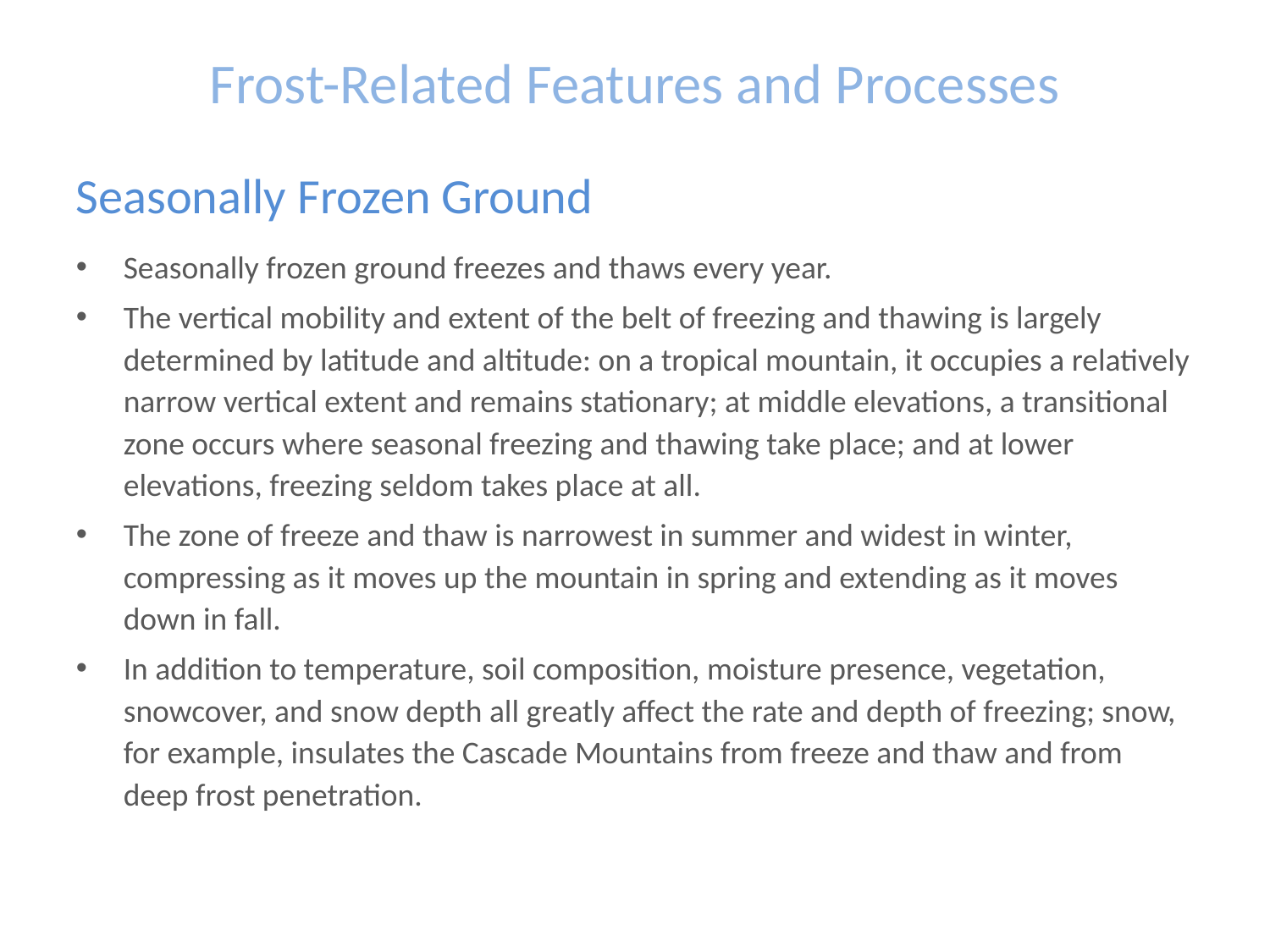

# Frost-Related Features and Processes
Seasonally Frozen Ground
Seasonally frozen ground freezes and thaws every year.
The vertical mobility and extent of the belt of freezing and thawing is largely determined by latitude and altitude: on a tropical mountain, it occupies a relatively narrow vertical extent and remains stationary; at middle elevations, a transitional zone occurs where seasonal freezing and thawing take place; and at lower elevations, freezing seldom takes place at all.
The zone of freeze and thaw is narrowest in summer and widest in winter, compressing as it moves up the mountain in spring and extending as it moves down in fall.
In addition to temperature, soil composition, moisture presence, vegetation, snowcover, and snow depth all greatly affect the rate and depth of freezing; snow, for example, insulates the Cascade Mountains from freeze and thaw and from deep frost penetration.